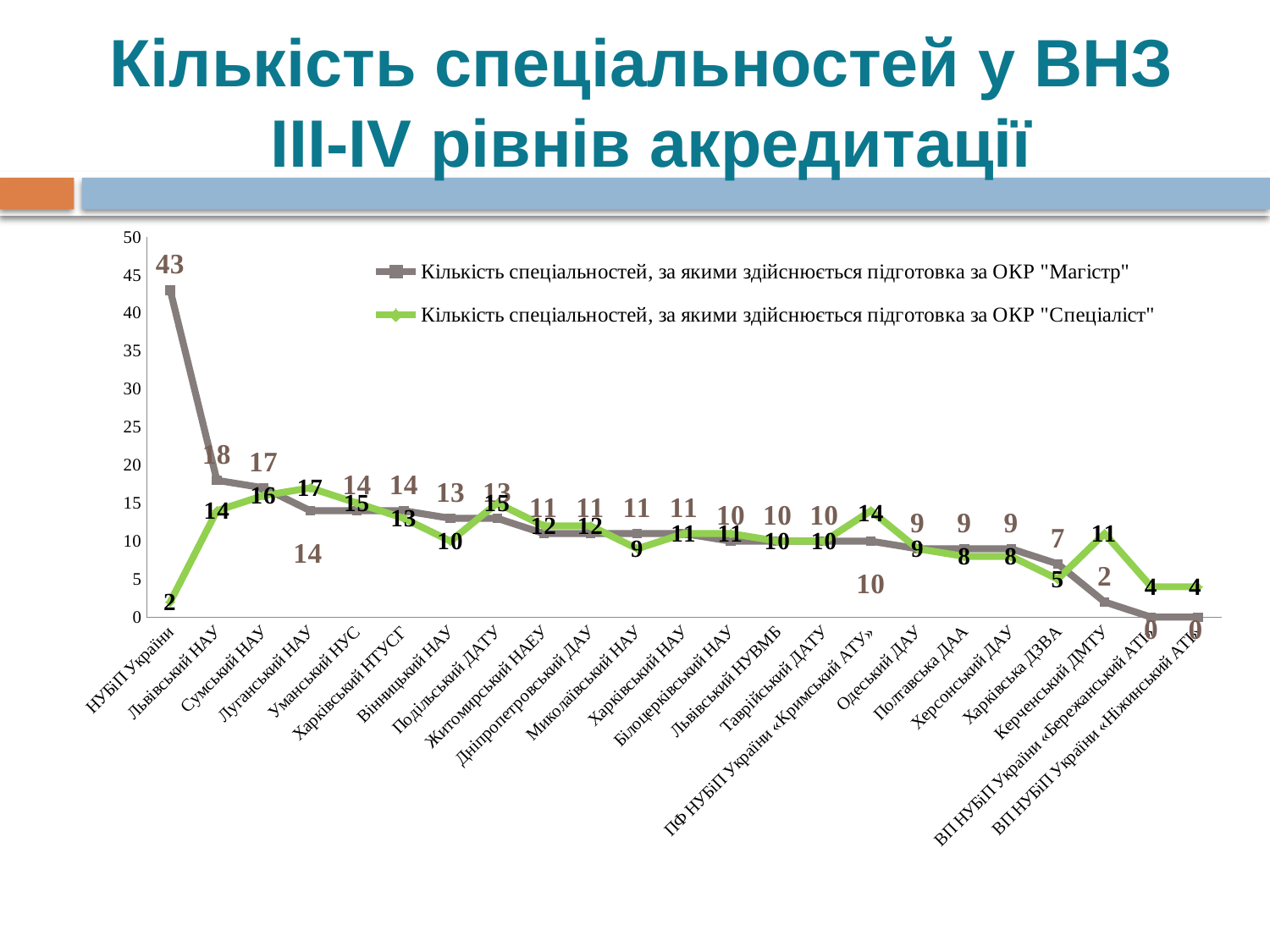

# Кількість спеціальностей у ВНЗ III-IV рівнів акредитації

### Chart

| Category | Кількість спеціальностей, за якими здійснюється підготовка за ОКР "Магістр" | Кількість спеціальностей, за якими здійснюється підготовка за ОКР "Спеціаліст" |
|---|---|---|
| НУБіП України | 43.0 | 2.0 |
| Львівський НАУ | 18.0 | 14.0 |
| Сумський НАУ | 17.0 | 16.0 |
| Луганський НАУ | 14.0 | 17.0 |
| Уманський НУС | 14.0 | 15.0 |
| Харківський НТУСГ | 14.0 | 13.0 |
| Вінницький НАУ | 13.0 | 10.0 |
| Подільський ДАТУ | 13.0 | 15.0 |
| Житомирський НАЕУ | 11.0 | 12.0 |
| Дніпропетровський ДАУ | 11.0 | 12.0 |
| Миколаївський НАУ | 11.0 | 9.0 |
| Харківський НАУ | 11.0 | 11.0 |
| Білоцерківський НАУ | 10.0 | 11.0 |
| Львівський НУВМБ | 10.0 | 10.0 |
| Таврійський ДАТУ | 10.0 | 10.0 |
| ПФ НУБіП України «Кримський АТУ» | 10.0 | 14.0 |
| Одеський ДАУ | 9.0 | 9.0 |
| Полтавська ДАА | 9.0 | 8.0 |
| Херсонський ДАУ | 9.0 | 8.0 |
| Харківська ДЗВА | 7.0 | 5.0 |
| Керченський ДМТУ | 2.0 | 11.0 |
| ВП НУБіП України «Бережанський АТІ» | 0.0 | 4.0 |
| ВП НУБіП України «Ніжинський АТІ» | 0.0 | 4.0 |